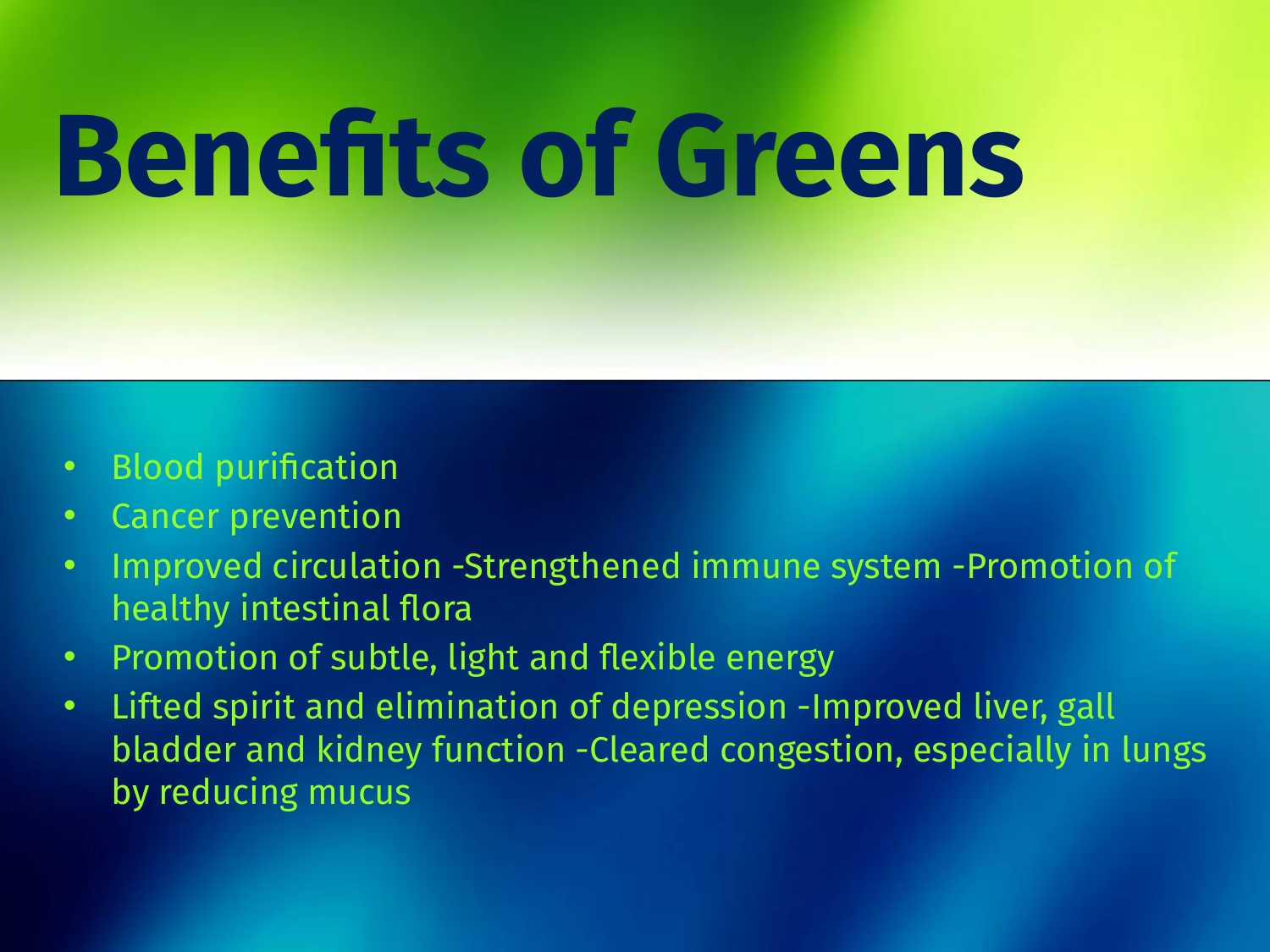

# Benefits of Greens
Blood purification
Cancer prevention
Improved circulation -Strengthened immune system -Promotion of healthy intestinal flora
Promotion of subtle, light and flexible energy
Lifted spirit and elimination of depression -Improved liver, gall bladder and kidney function -Cleared congestion, especially in lungs by reducing mucus